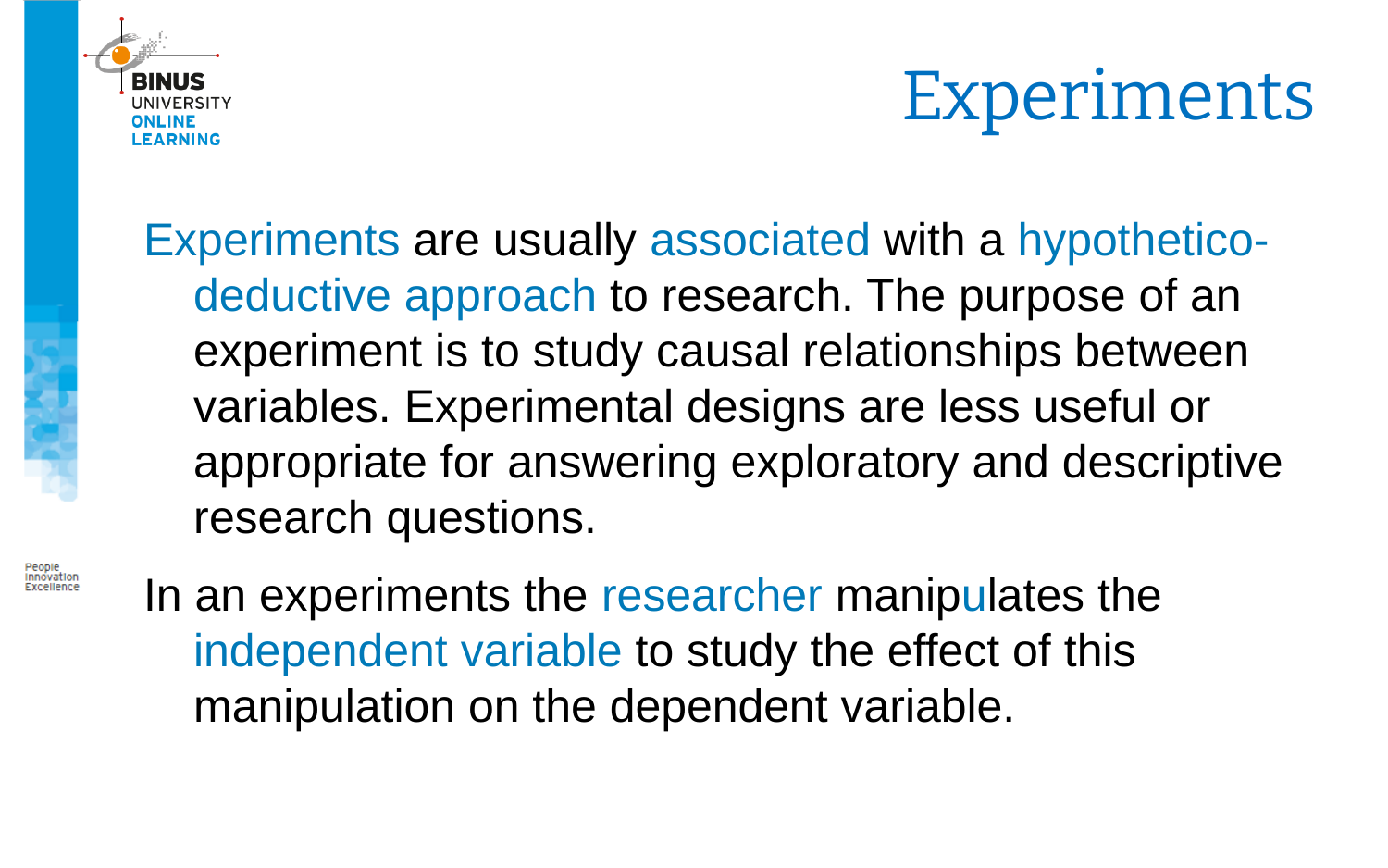

# Experiments
Experiments are usually associated with a hypothetico‐deductive approach to research. The purpose of an experiment is to study causal relationships between variables. Experimental designs are less useful or appropriate for answering exploratory and descriptive research questions.
In an experiments the researcher manipulates the independent variable to study the effect of this manipulation on the dependent variable.